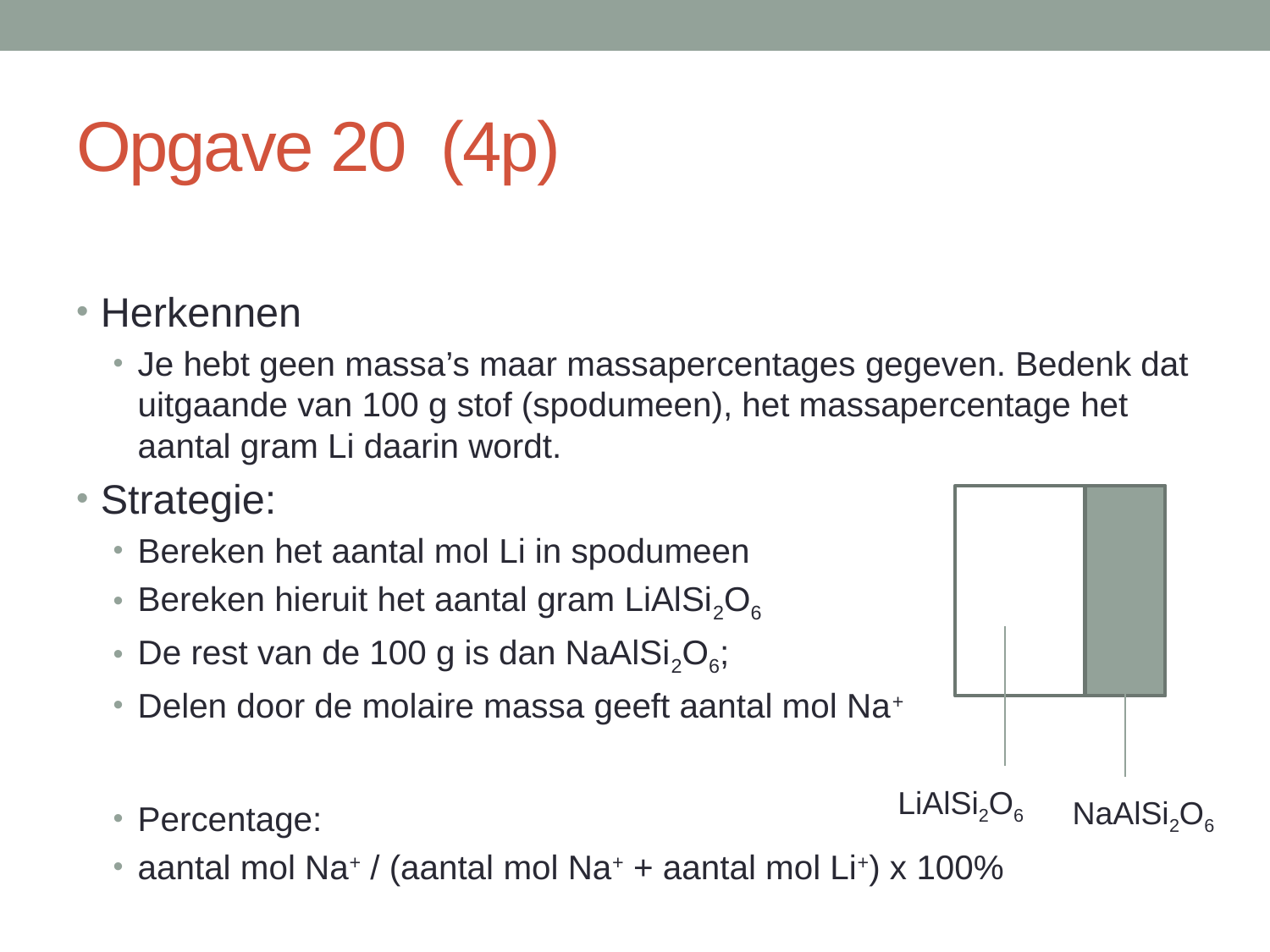

# Opgave 20  (4p)

Herkennen
Je hebt geen massa’s maar massapercentages gegeven. Bedenk dat uitgaande van 100 g stof (spodumeen), het massapercentage het aantal gram Li daarin wordt.
Strategie:
Bereken het aantal mol Li in spodumeen
Bereken hieruit het aantal gram LiAlSi2O6
De rest van de 100 g is dan NaAlSi2O6;
Delen door de molaire massa geeft aantal mol Na+

Percentage:
aantal mol Na+ / (aantal mol Na+ + aantal mol Li+) x 100%

LiAlSi2O6
NaAlSi2O6